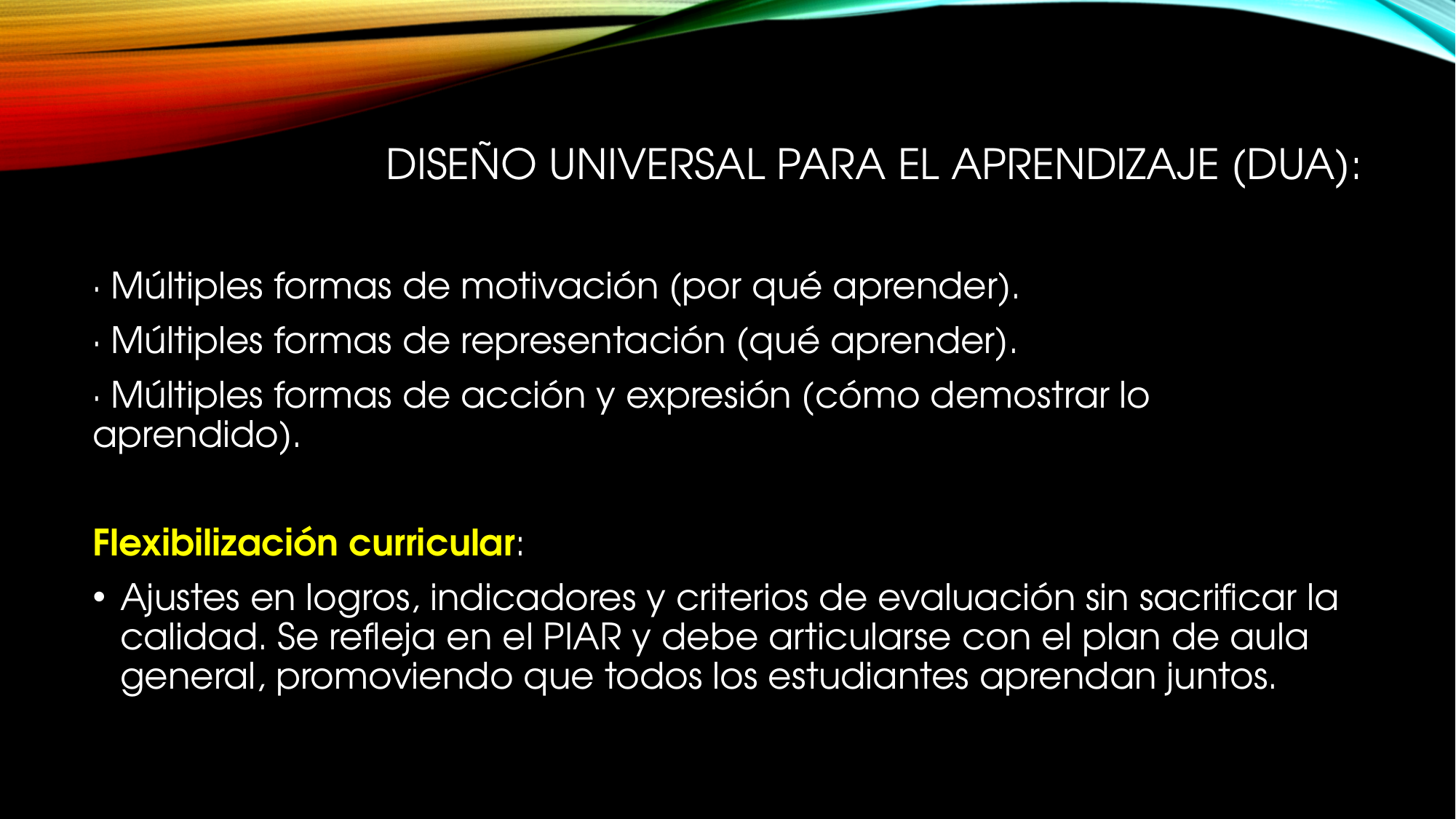

# Diseño Universal para el Aprendizaje (DUA):
· Múltiples formas de motivación (por qué aprender).
· Múltiples formas de representación (qué aprender).
· Múltiples formas de acción y expresión (cómo demostrar lo aprendido).

Flexibilización curricular:
Ajustes en logros, indicadores y criterios de evaluación sin sacrificar la calidad. Se refleja en el PIAR y debe articularse con el plan de aula general, promoviendo que todos los estudiantes aprendan juntos.